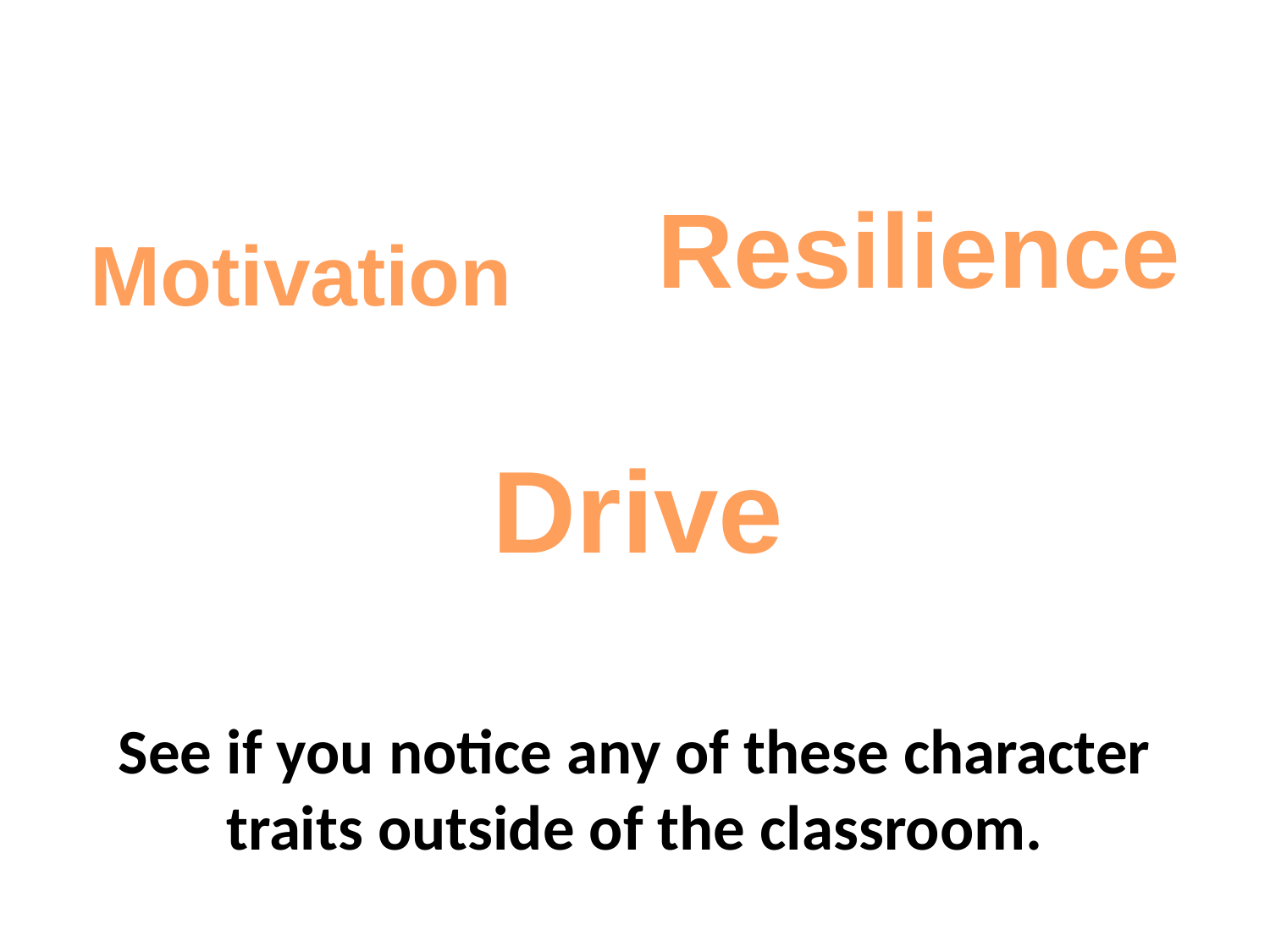

Resilience
Motivation
Drive
See if you notice any of these character traits outside of the classroom.